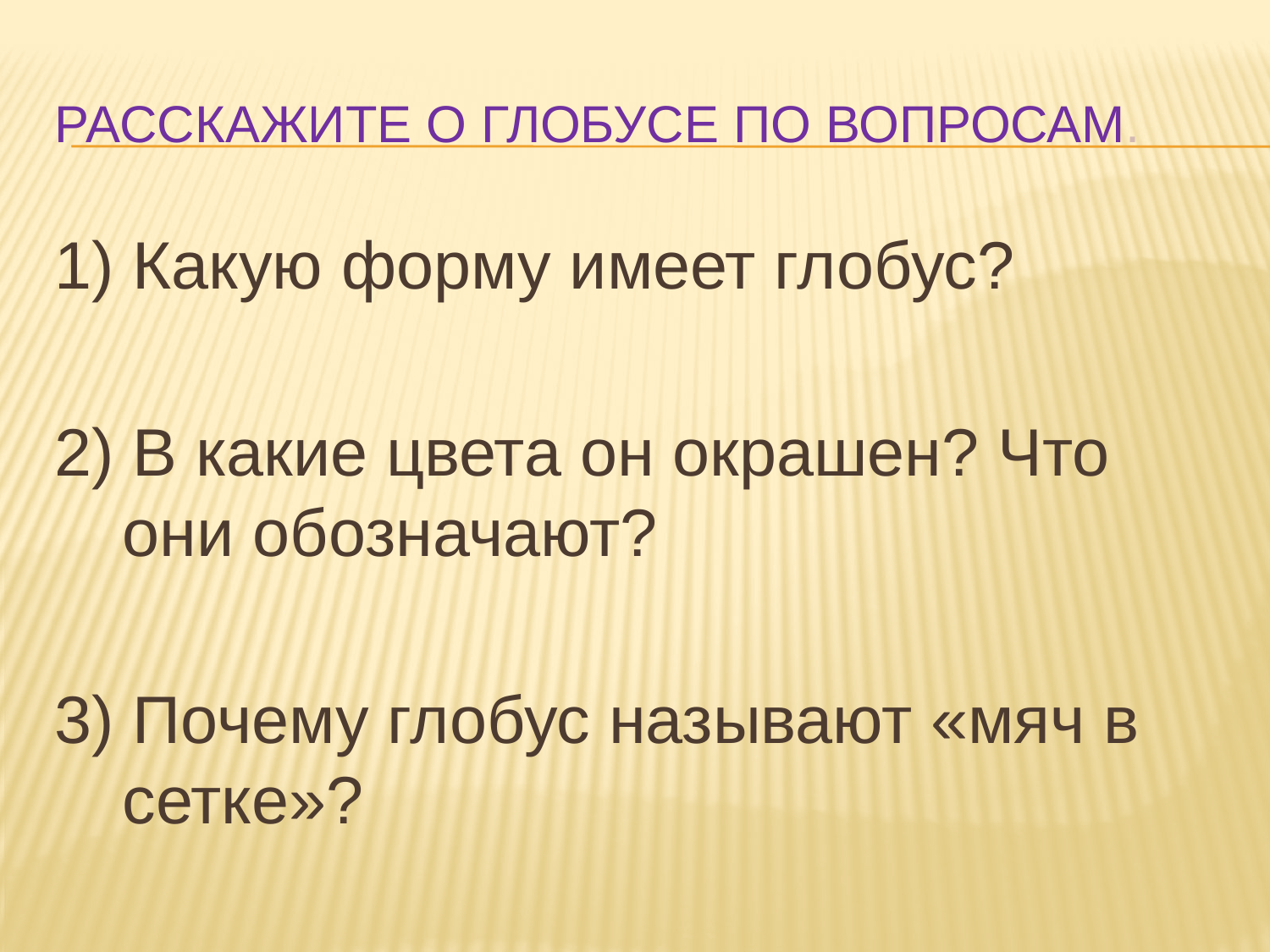

# Расскажите о глобусе по вопросам.
1) Какую форму имеет глобус?

2) В какие цвета он окрашен? Что они обозначают?

3) Почему глобус называют «мяч в сетке»?